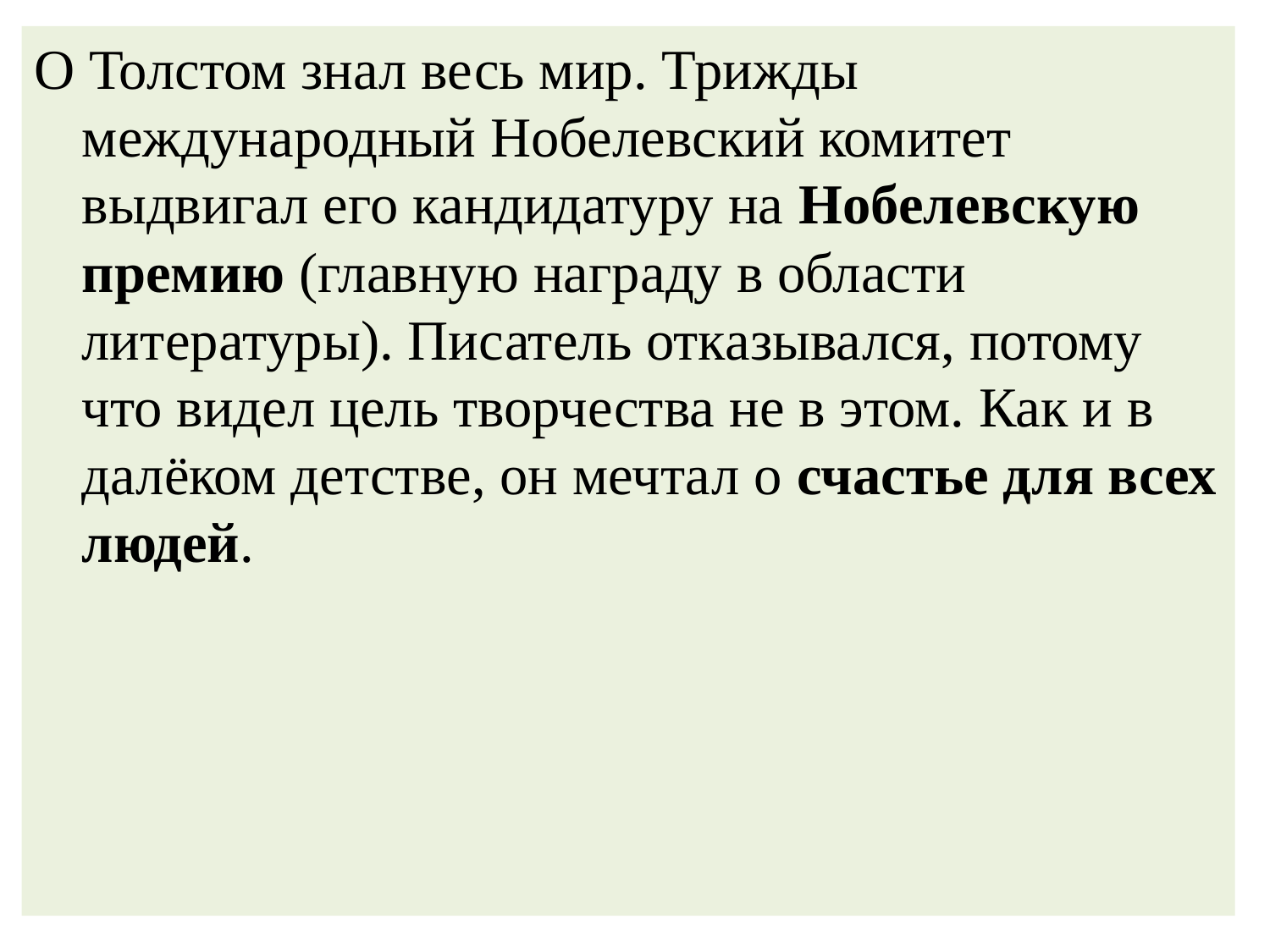

О Толстом знал весь мир. Трижды международный Нобелевский комитет выдвигал его кандидатуру на Нобелевскую премию (главную награду в области литературы). Писатель отказывался, потому что видел цель творчества не в этом. Как и в далёком детстве, он мечтал о счастье для всех людей.